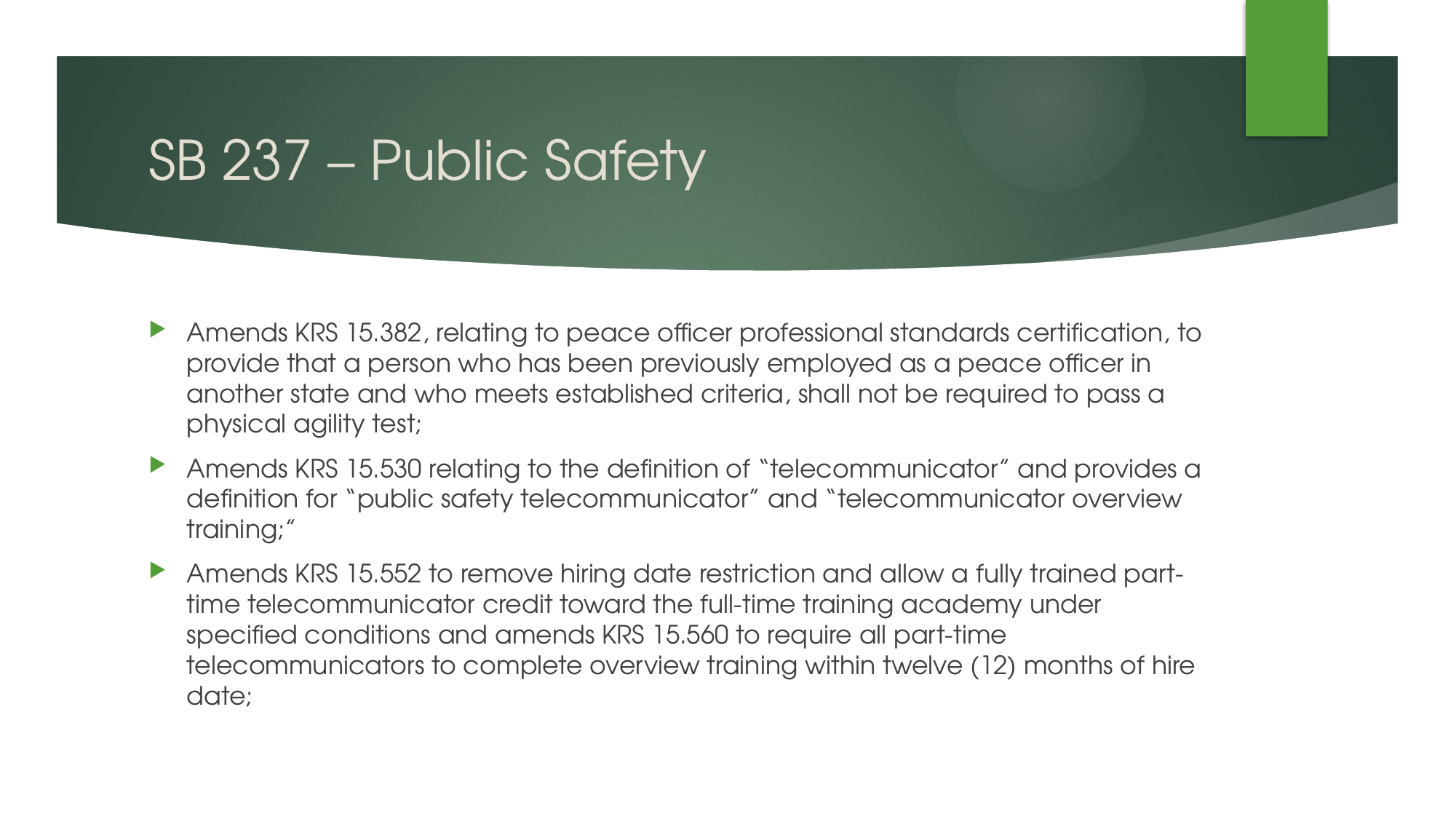

# SB 237 – Public Safety
Amends KRS 15.382, relating to peace officer professional standards certification, to provide that a person who has been previously employed as a peace officer in another state and who meets established criteria, shall not be required to pass a physical agility test;
Amends KRS 15.530 relating to the definition of “telecommunicator” and provides a definition for “public safety telecommunicator” and “telecommunicator overview training;”
Amends KRS 15.552 to remove hiring date restriction and allow a fully trained part-time telecommunicator credit toward the full-time training academy under specified conditions and amends KRS 15.560 to require all part-time telecommunicators to complete overview training within twelve (12) months of hire date;